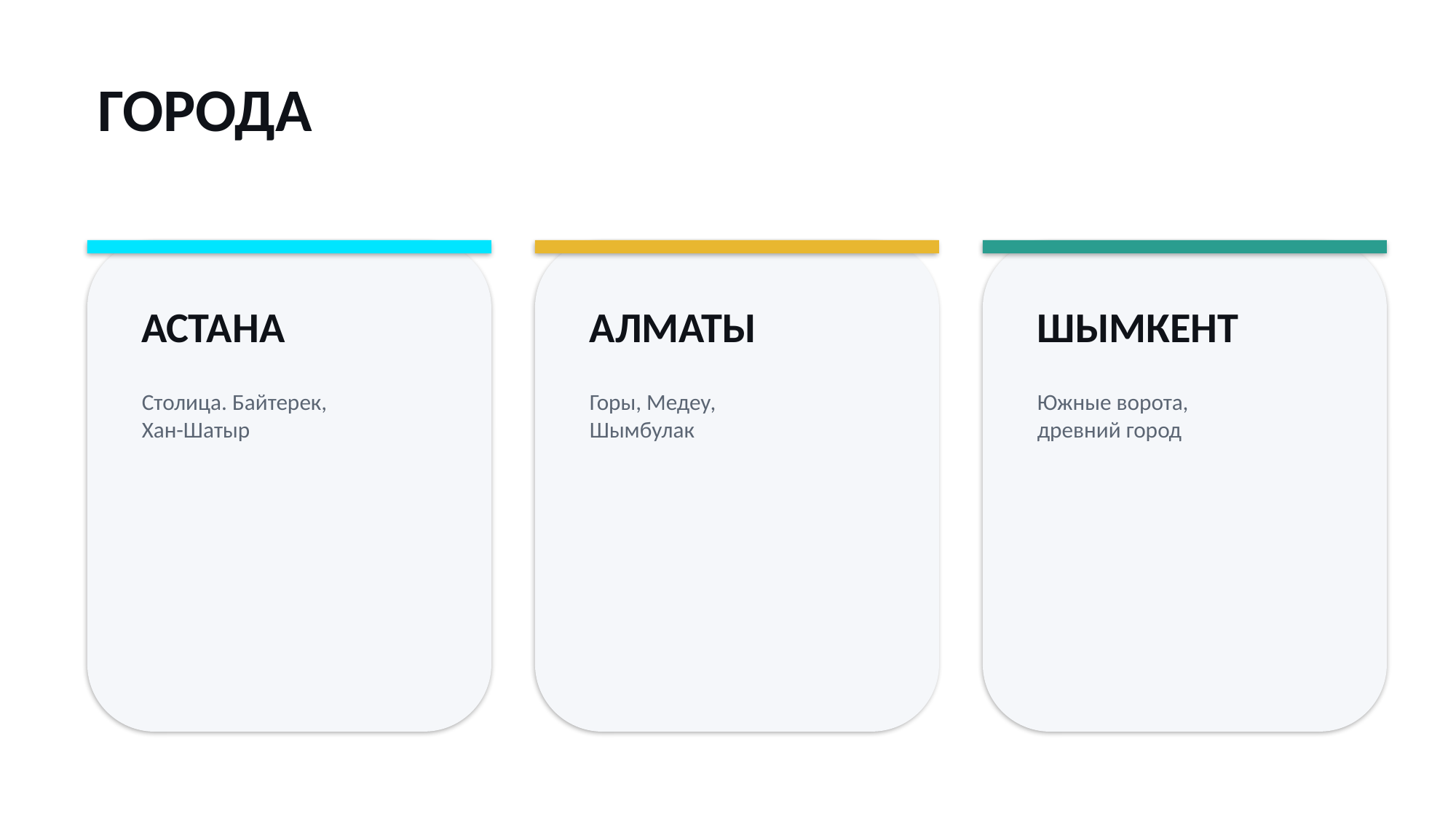

ГОРОДА

АСТАНА
АЛМАТЫ
ШЫМКЕНТ
Столица. Байтерек,
Хан-Шатыр
Горы, Медеу,
Шымбулак
Южные ворота,
древний город